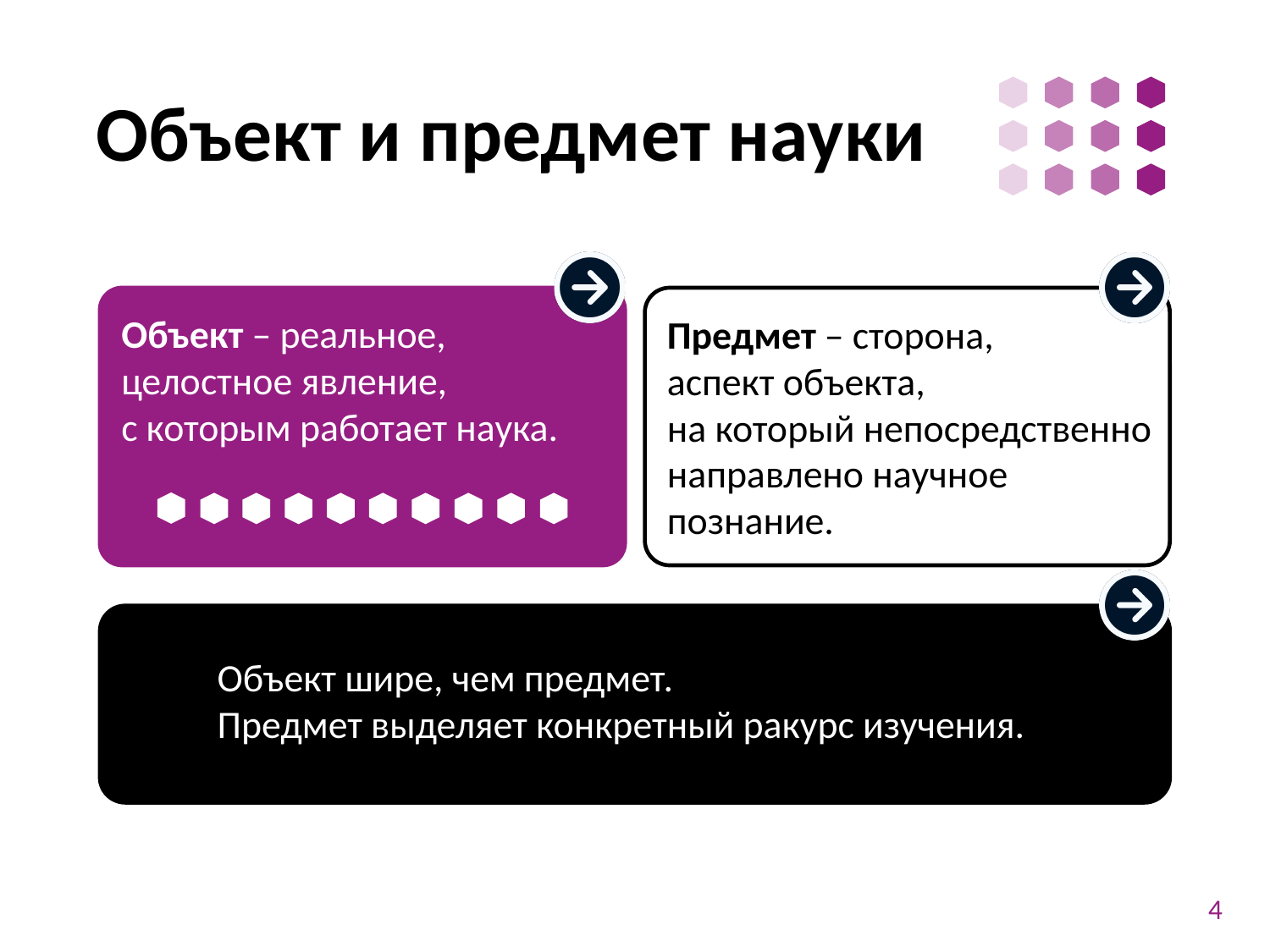

# Объект и предмет науки

Предмет – сторона,
аспект объекта,
на который непосредственно направлено научное познание.
Объект – реальное, целостное явление,
с которым работает наука.

Объект шире, чем предмет.
Предмет выделяет конкретный ракурс изучения.
4